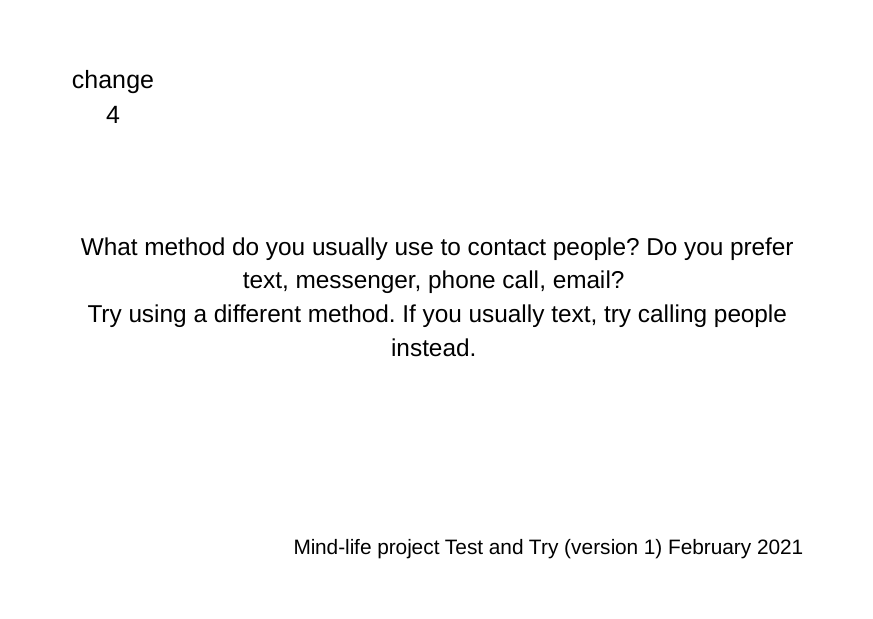

change 4
What method do you usually use to contact people? Do you prefer text, messenger, phone call, email?
Try using a different method. If you usually text, try calling people instead.

Mind-life project Test and Try (version 1) February 2021